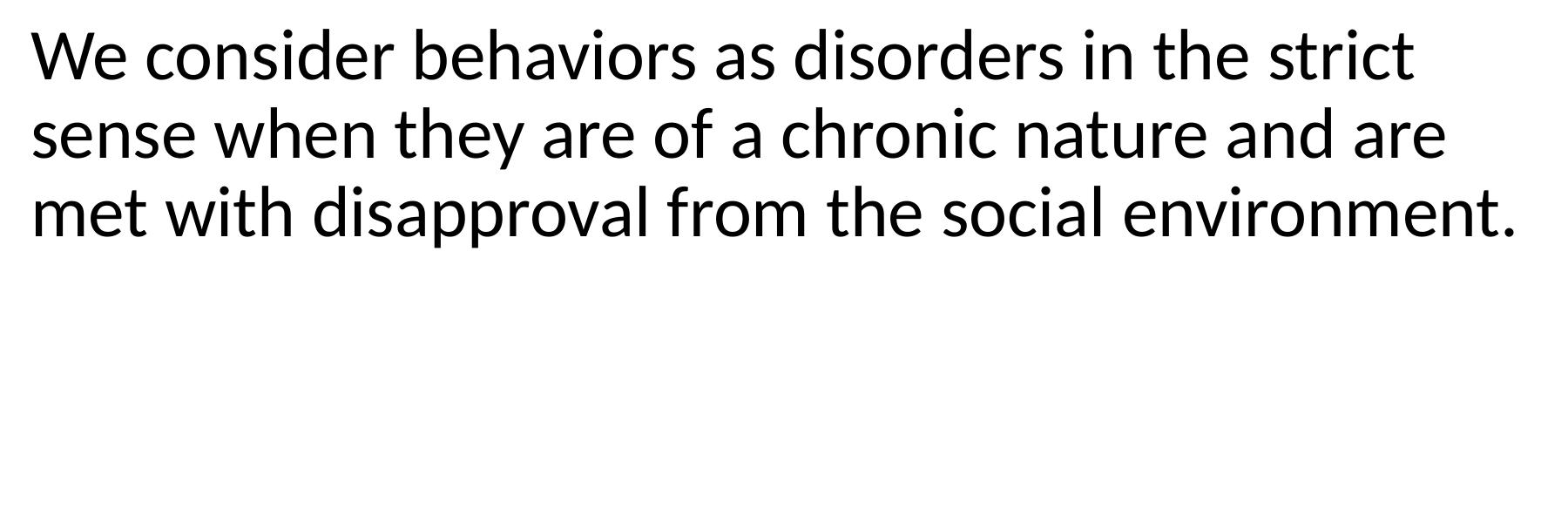

We consider behaviors as disorders in the strict sense when they are of a chronic nature and are met with disapproval from the social environment.